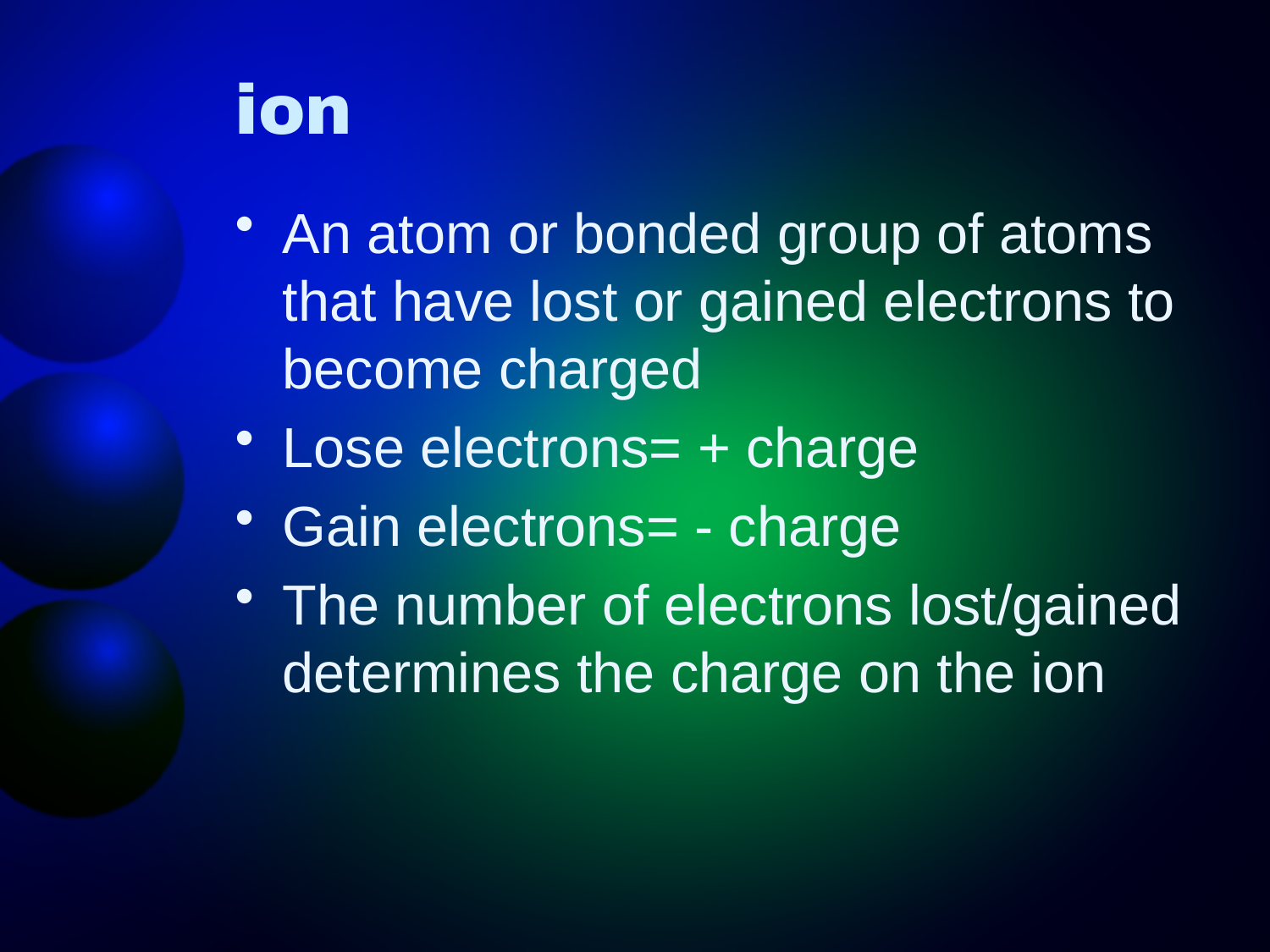

# ion
An atom or bonded group of atoms that have lost or gained electrons to become charged
Lose electrons= + charge
Gain electrons= - charge
The number of electrons lost/gained determines the charge on the ion